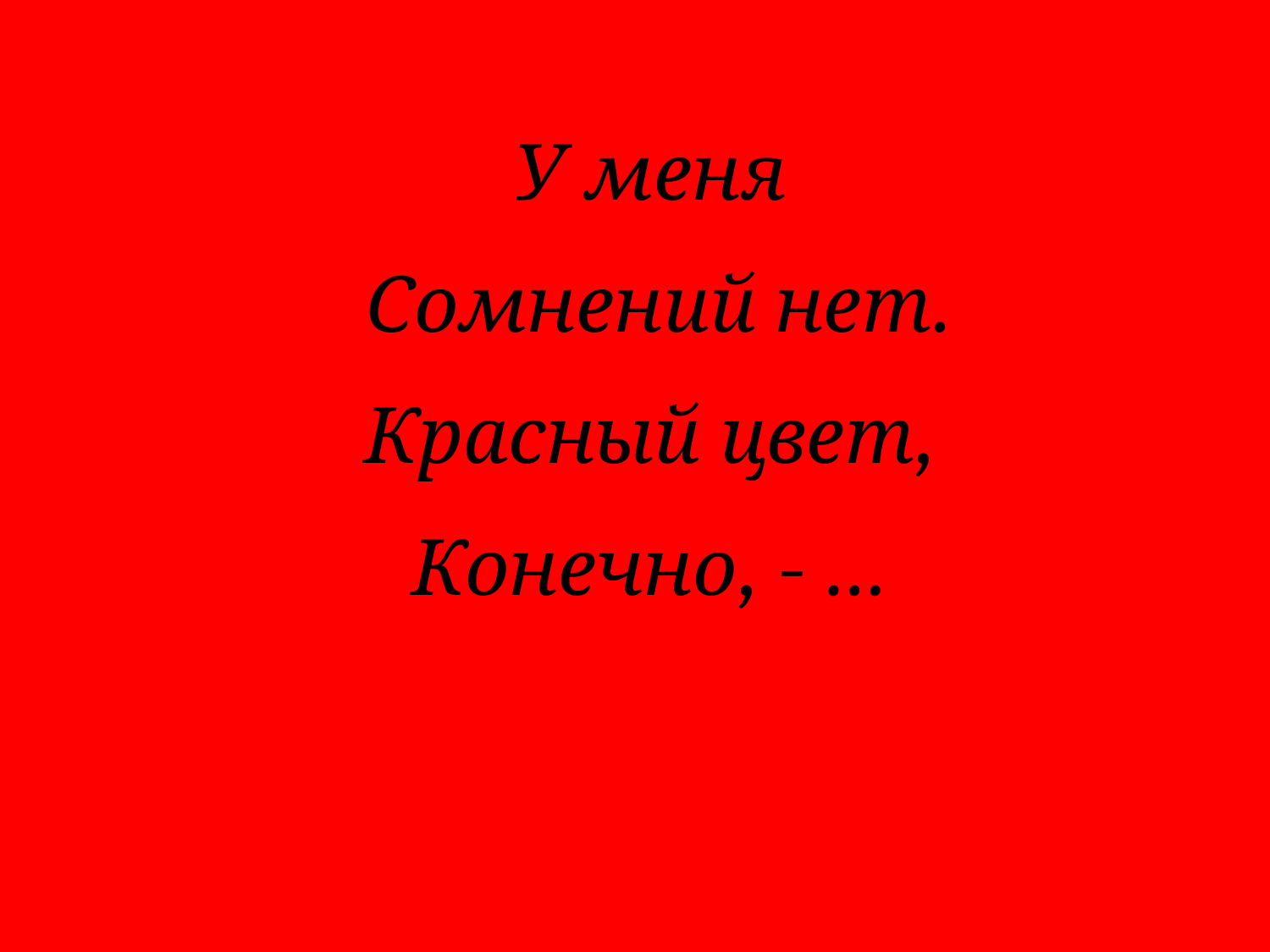

У меня
 Сомнений нет.
Красный цвет,
Конечно, - …